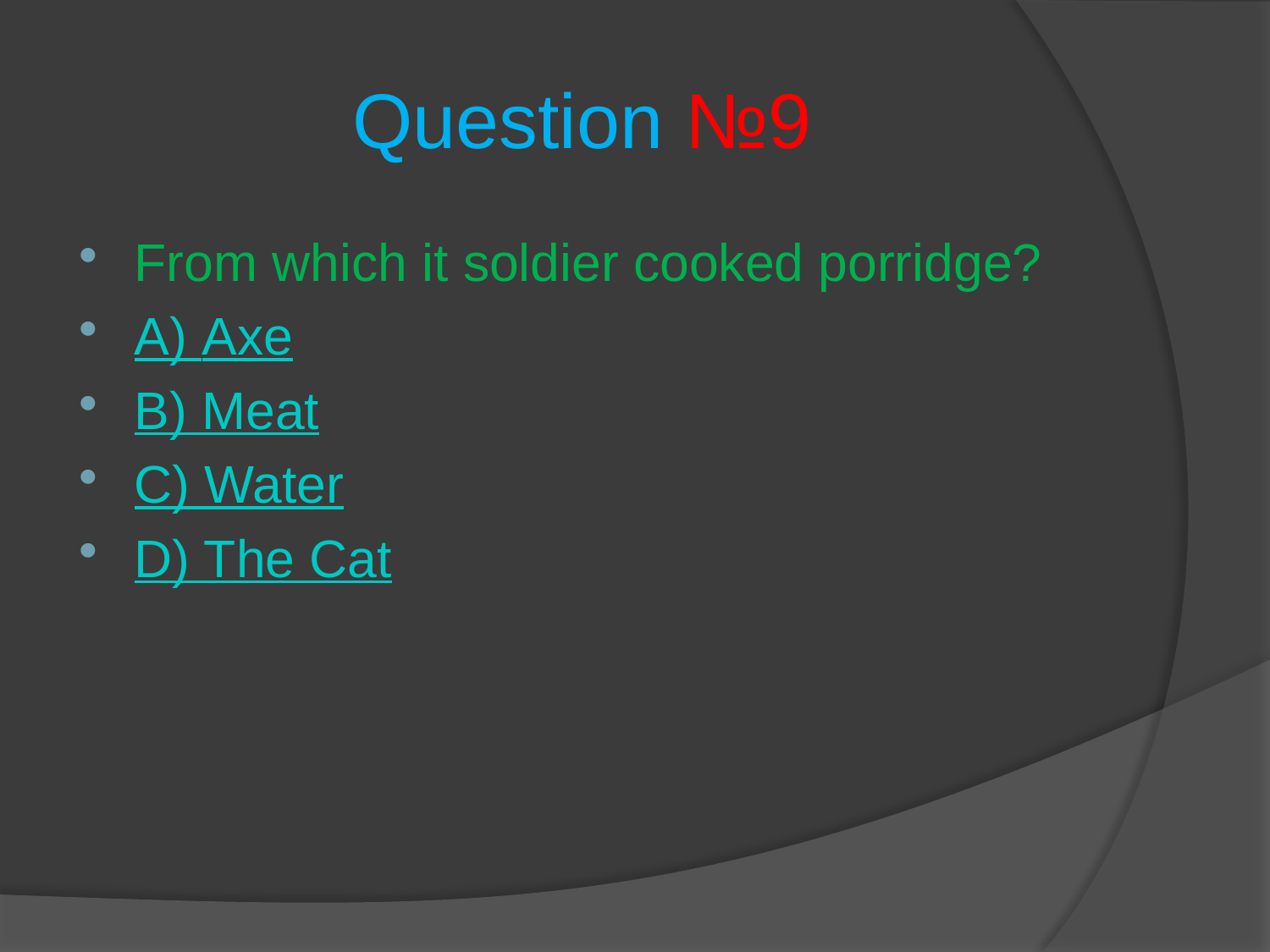

# Question №9
From which it soldier cooked porridge?
A) Axe
B) Meat
C) Water
D) The Cat